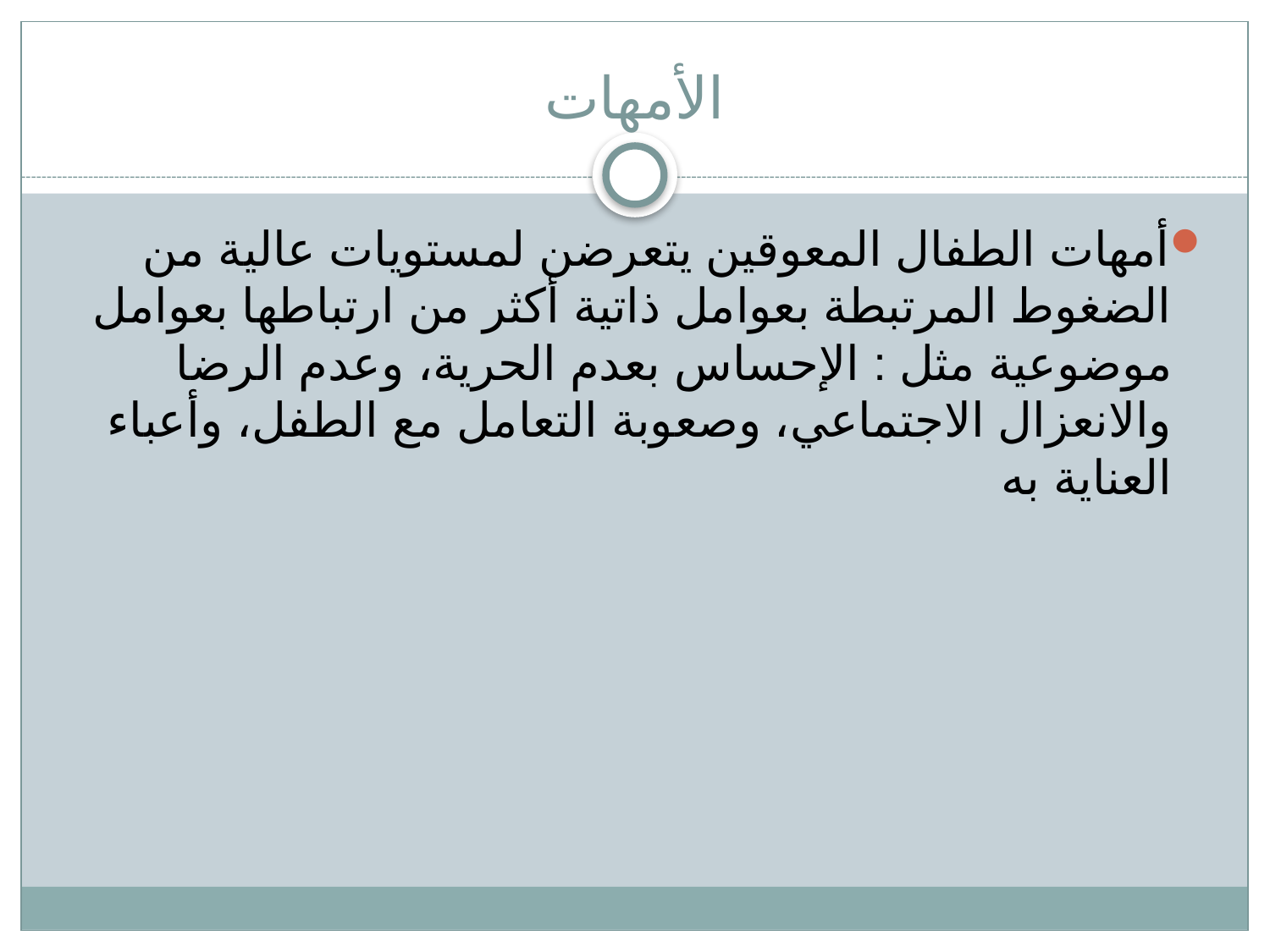

# الأمهات
أمهات الطفال المعوقين يتعرضن لمستويات عالية من الضغوط المرتبطة بعوامل ذاتية أكثر من ارتباطها بعوامل موضوعية مثل : الإحساس بعدم الحرية، وعدم الرضا والانعزال الاجتماعي، وصعوبة التعامل مع الطفل، وأعباء العناية به